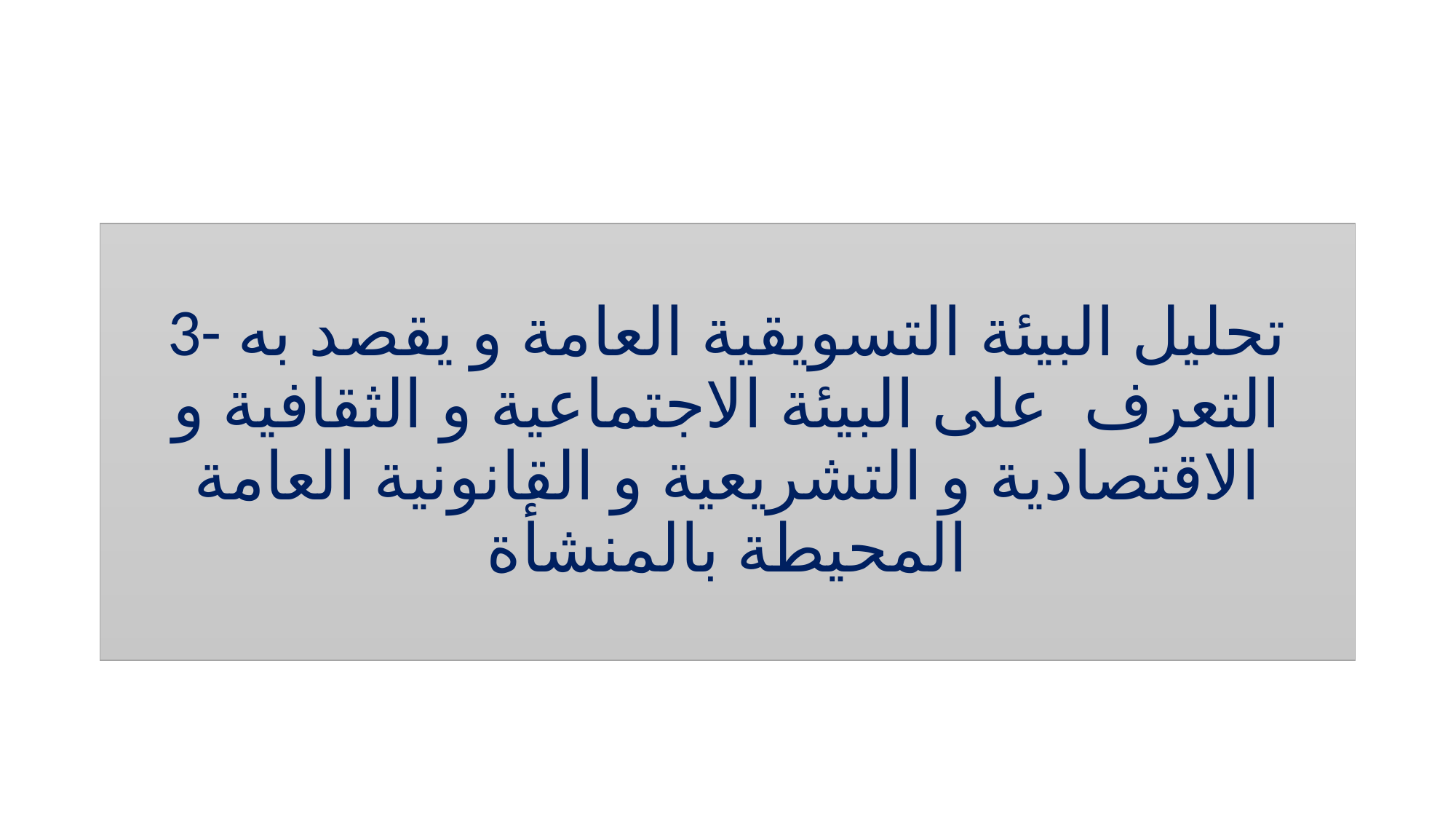

# 3- تحليل البيئة التسويقية العامة و يقصد به التعرف  على البيئة الاجتماعية و الثقافية و الاقتصادية و التشريعية و القانونية العامة المحيطة بالمنشأة